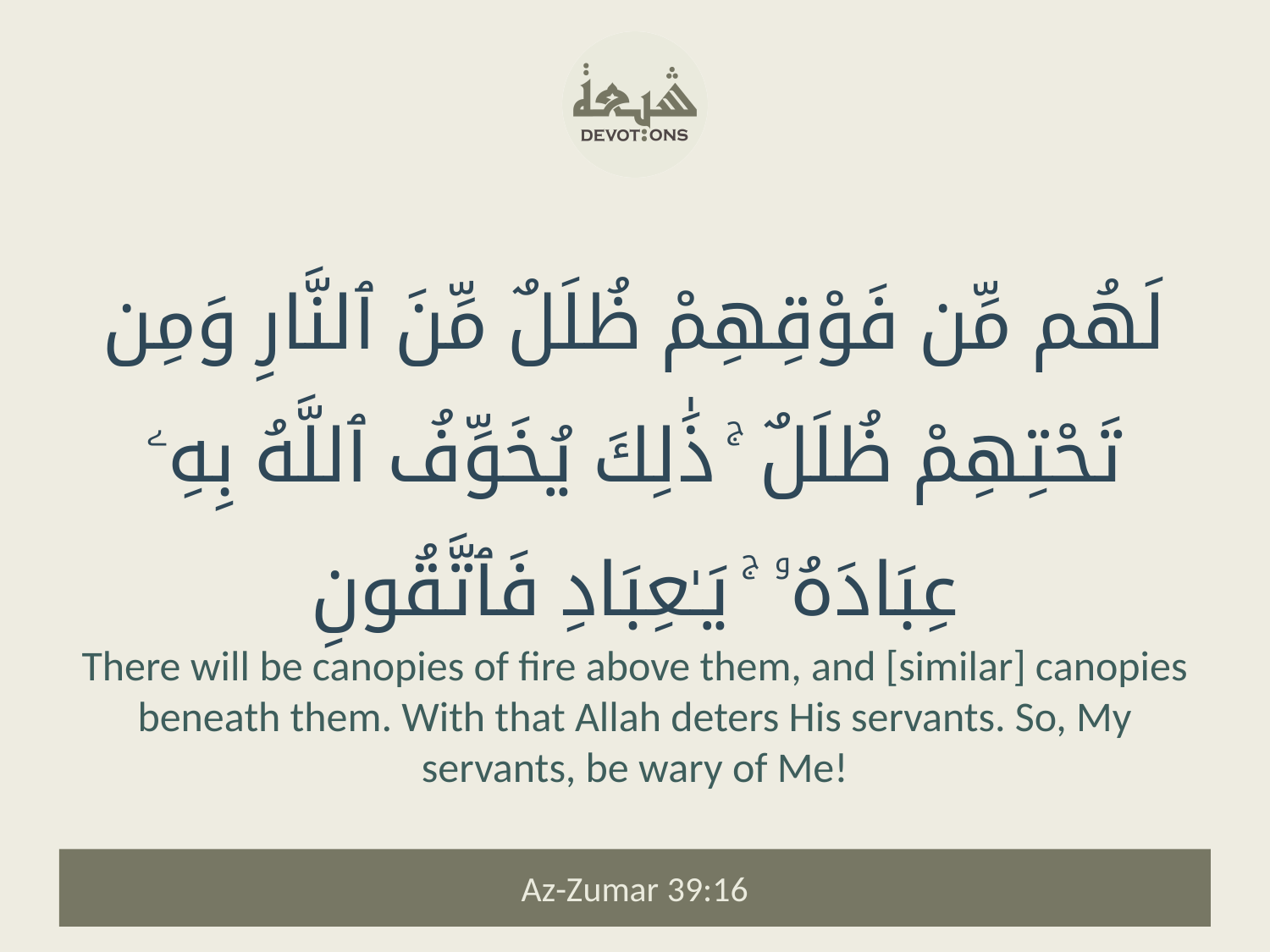

لَهُم مِّن فَوْقِهِمْ ظُلَلٌ مِّنَ ٱلنَّارِ وَمِن تَحْتِهِمْ ظُلَلٌ ۚ ذَٰلِكَ يُخَوِّفُ ٱللَّهُ بِهِۦ عِبَادَهُۥ ۚ يَـٰعِبَادِ فَٱتَّقُونِ
There will be canopies of fire above them, and [similar] canopies beneath them. With that Allah deters His servants. So, My servants, be wary of Me!
Az-Zumar 39:16